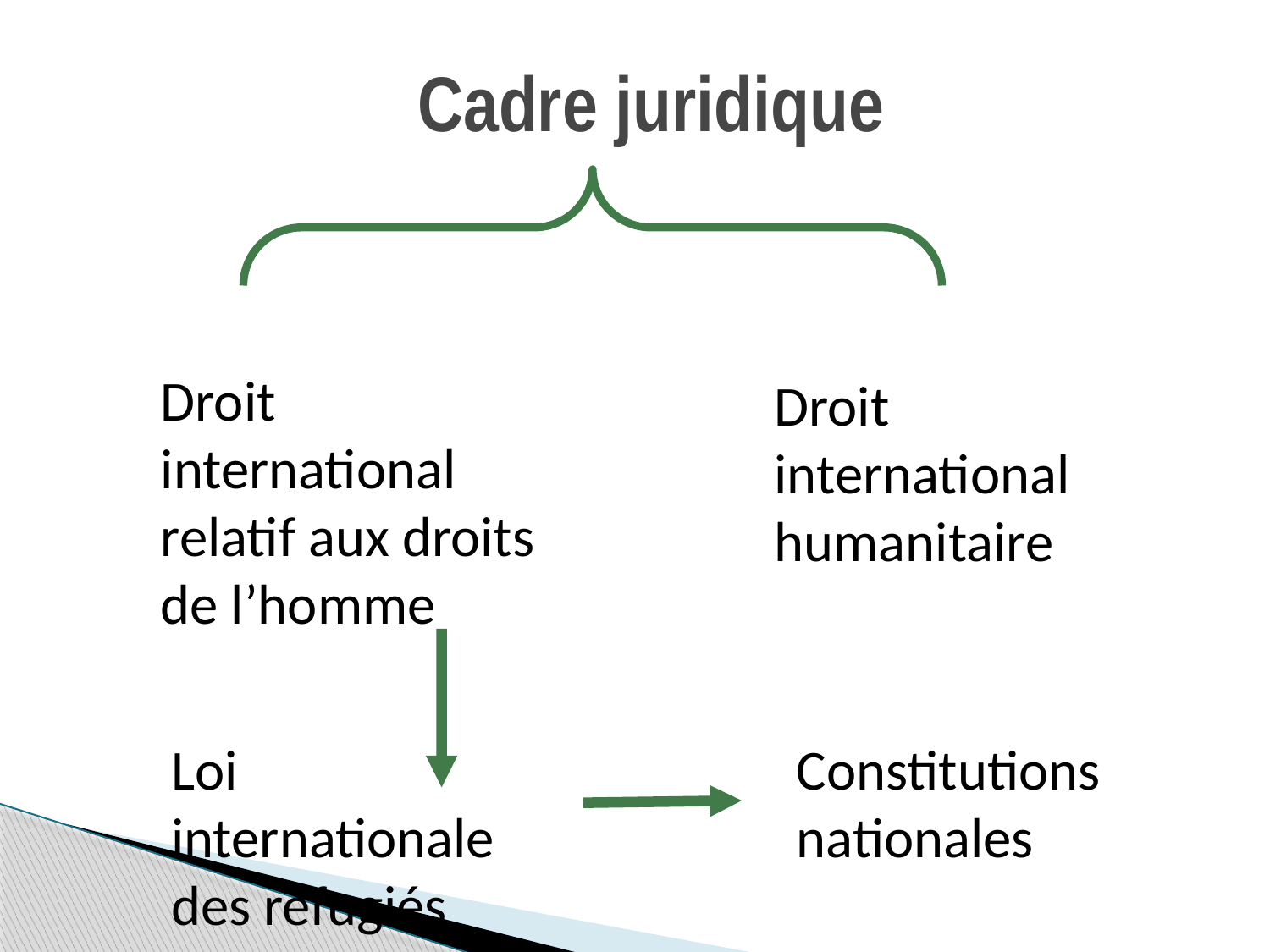

# Cadre juridique
Droit international relatif aux droits de l’homme
Droit international humanitaire

Loi internationale des réfugiés
Constitutions nationales